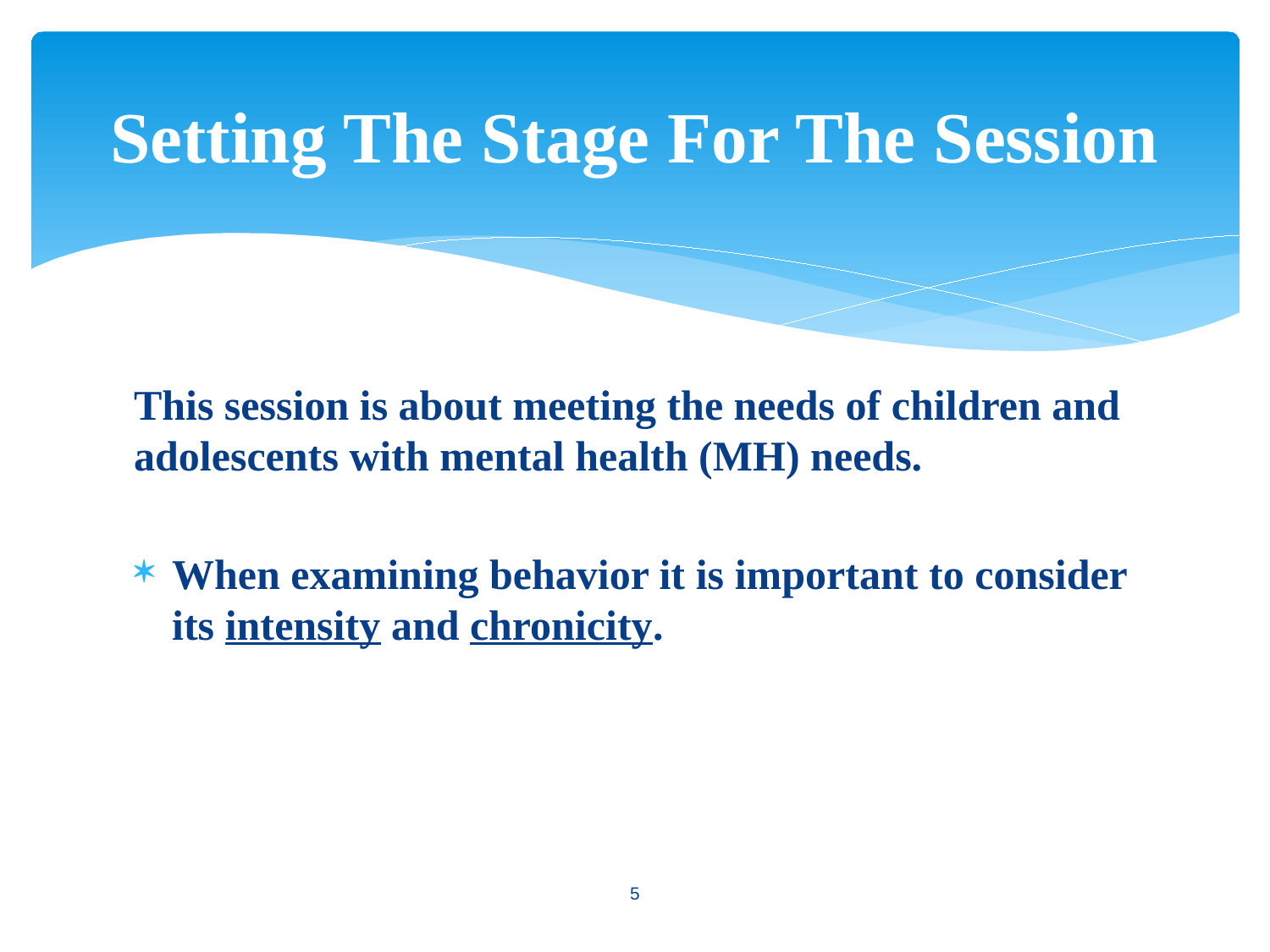

# Setting The Stage For The Session
This session is about meeting the needs of children and adolescents with mental health (MH) needs.

When examining behavior it is important to consider its intensity and chronicity.

5